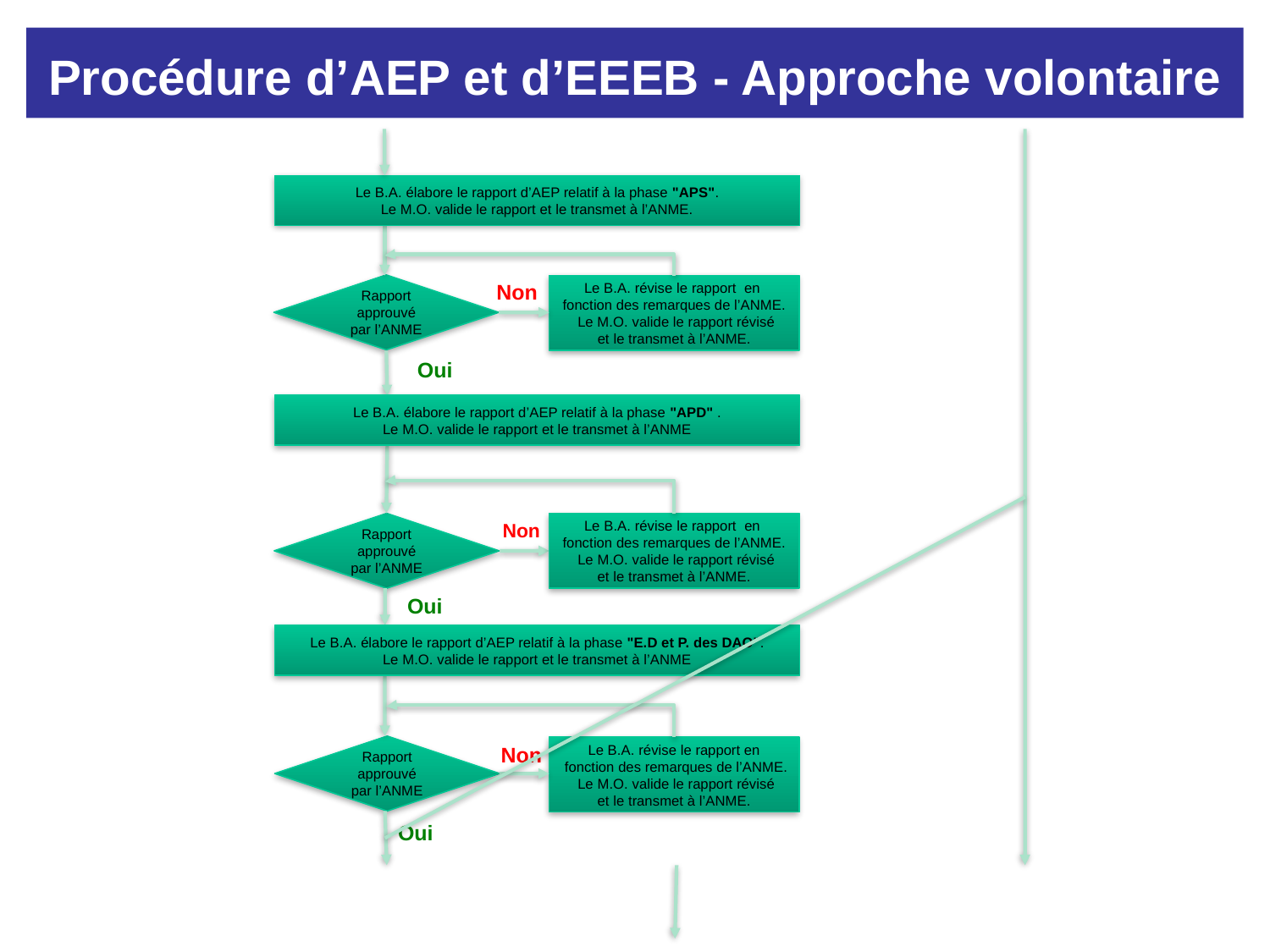

Procédure d’AEP et d’EEEB - Approche volontaire

Le B.A. élabore le rapport d’AEP relatif à la phase "APS".
Le M.O. valide le rapport et le transmet à l’ANME.

Non
Rapport approuvé
par l’ANME
Le B.A. révise le rapport  en
fonction des remarques de l’ANME.
 Le M.O. valide le rapport révisé
et le transmet à l’ANME.

Oui

Le B.A. élabore le rapport d’AEP relatif à la phase "APD" .
Le M.O. valide le rapport et le transmet à l’ANME

Non
Rapport approuvé
par l’ANME
Le B.A. révise le rapport  en
fonction des remarques de l’ANME.
 Le M.O. valide le rapport révisé
et le transmet à l’ANME.

Oui

Le B.A. élabore le rapport d’AEP relatif à la phase "E.D et P. des DAO".
Le M.O. valide le rapport et le transmet à l’ANME

Non
Rapport approuvé
par l’ANME
Le B.A. révise le rapport en
 fonction des remarques de l’ANME.
 Le M.O. valide le rapport révisé
et le transmet à l’ANME.

Oui